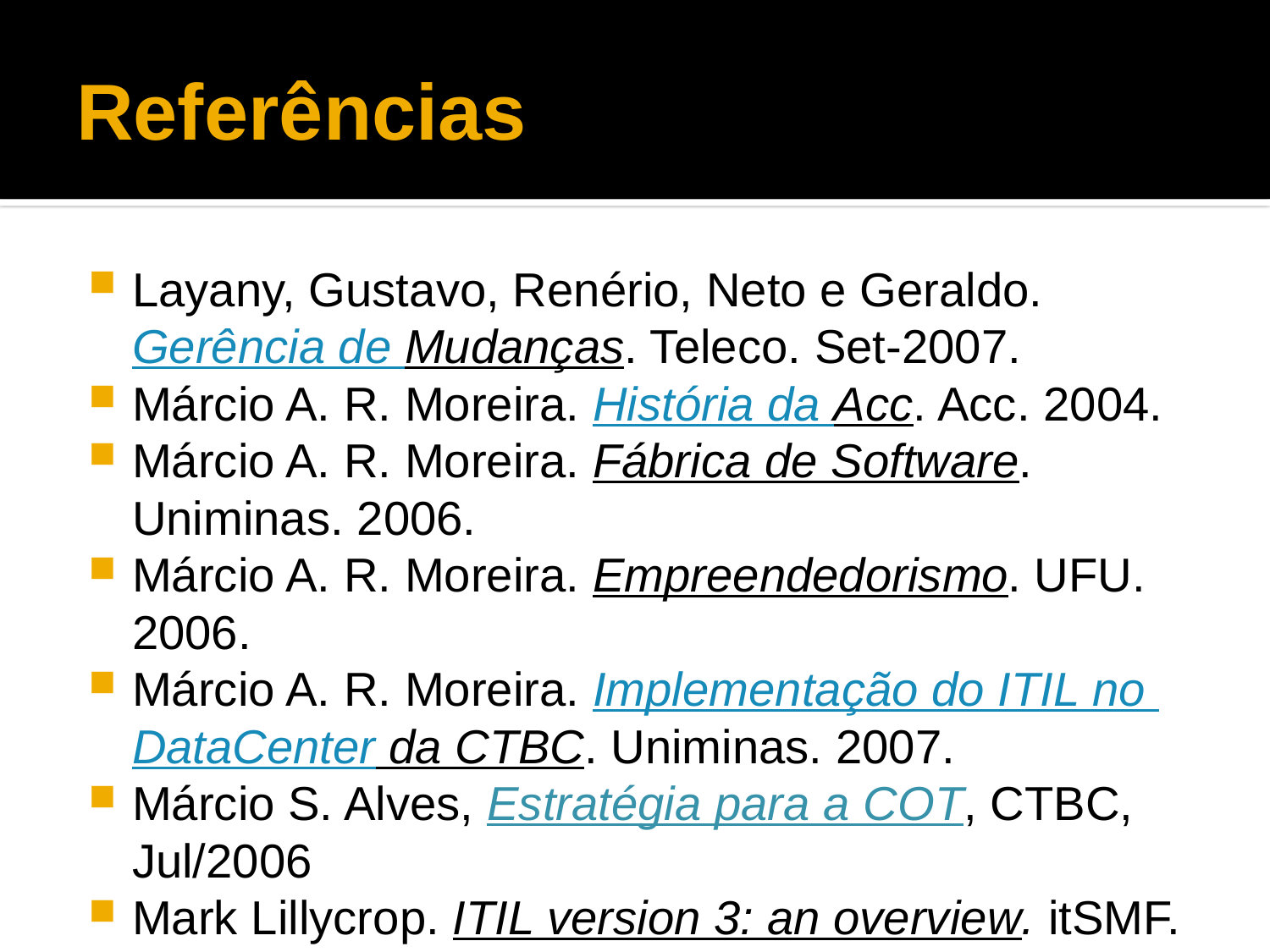

# Referências
Layany, Gustavo, Renério, Neto e Geraldo. Gerência de Mudanças. Teleco. Set-2007.
Márcio A. R. Moreira. História da Acc. Acc. 2004.
Márcio A. R. Moreira. Fábrica de Software. Uniminas. 2006.
Márcio A. R. Moreira. Empreendedorismo. UFU. 2006.
Márcio A. R. Moreira. Implementação do ITIL no DataCenter da CTBC. Uniminas. 2007.
Márcio S. Alves, Estratégia para a COT, CTBC, Jul/2006
Mark Lillycrop. ITIL version 3: an overview. itSMF. Publications Manager. Jun-2007.